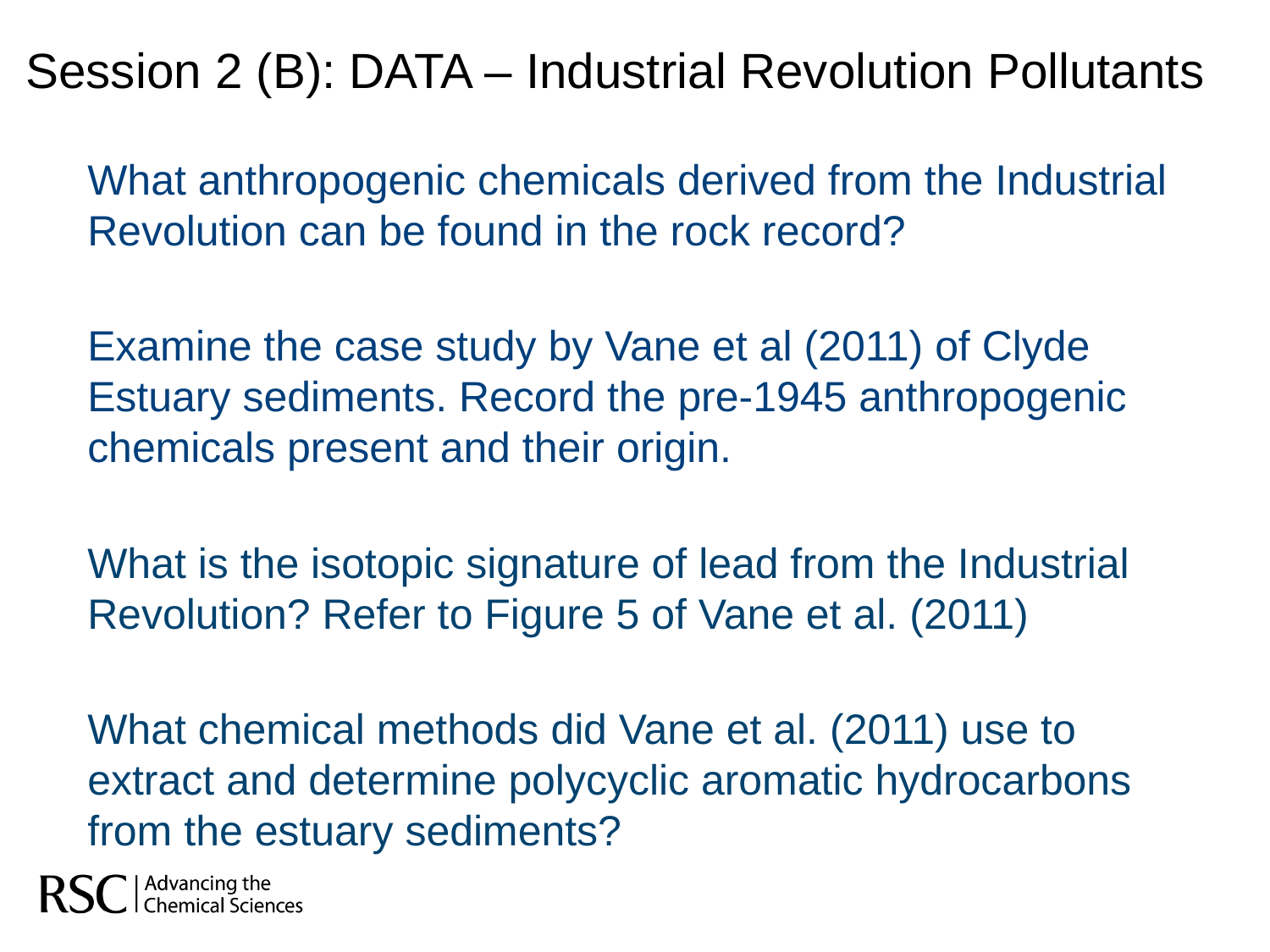

Session 2 (B): DATA – Industrial Revolution Pollutants
What anthropogenic chemicals derived from the Industrial Revolution can be found in the rock record?

Examine the case study by Vane et al (2011) of Clyde Estuary sediments. Record the pre-1945 anthropogenic chemicals present and their origin.

What is the isotopic signature of lead from the Industrial Revolution? Refer to Figure 5 of Vane et al. (2011)

What chemical methods did Vane et al. (2011) use to extract and determine polycyclic aromatic hydrocarbons from the estuary sediments?